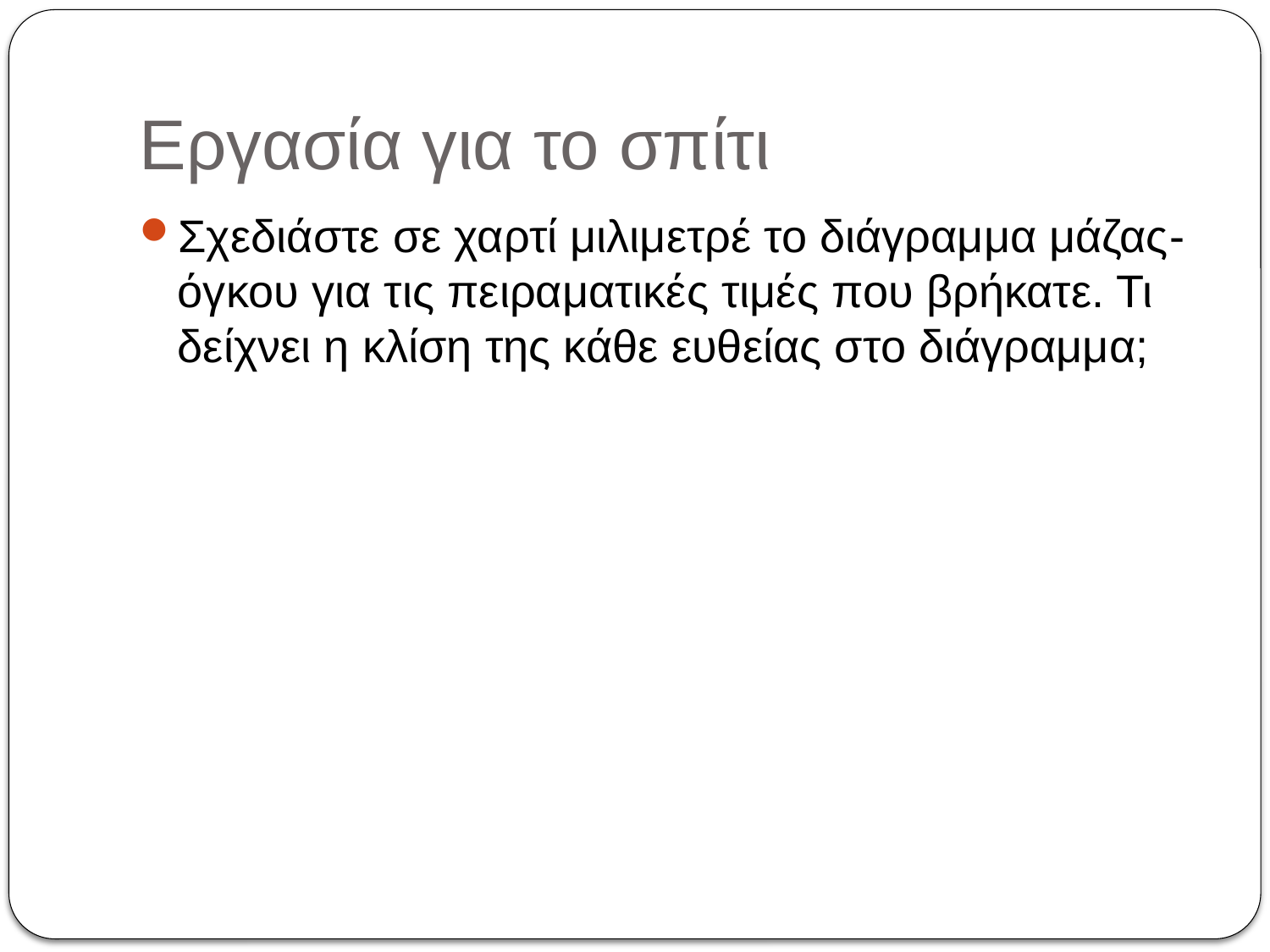

# Εργασία για το σπίτι
Σχεδιάστε σε χαρτί μιλιμετρέ το διάγραμμα μάζας-όγκου για τις πειραματικές τιμές που βρήκατε. Τι δείχνει η κλίση της κάθε ευθείας στο διάγραμμα;